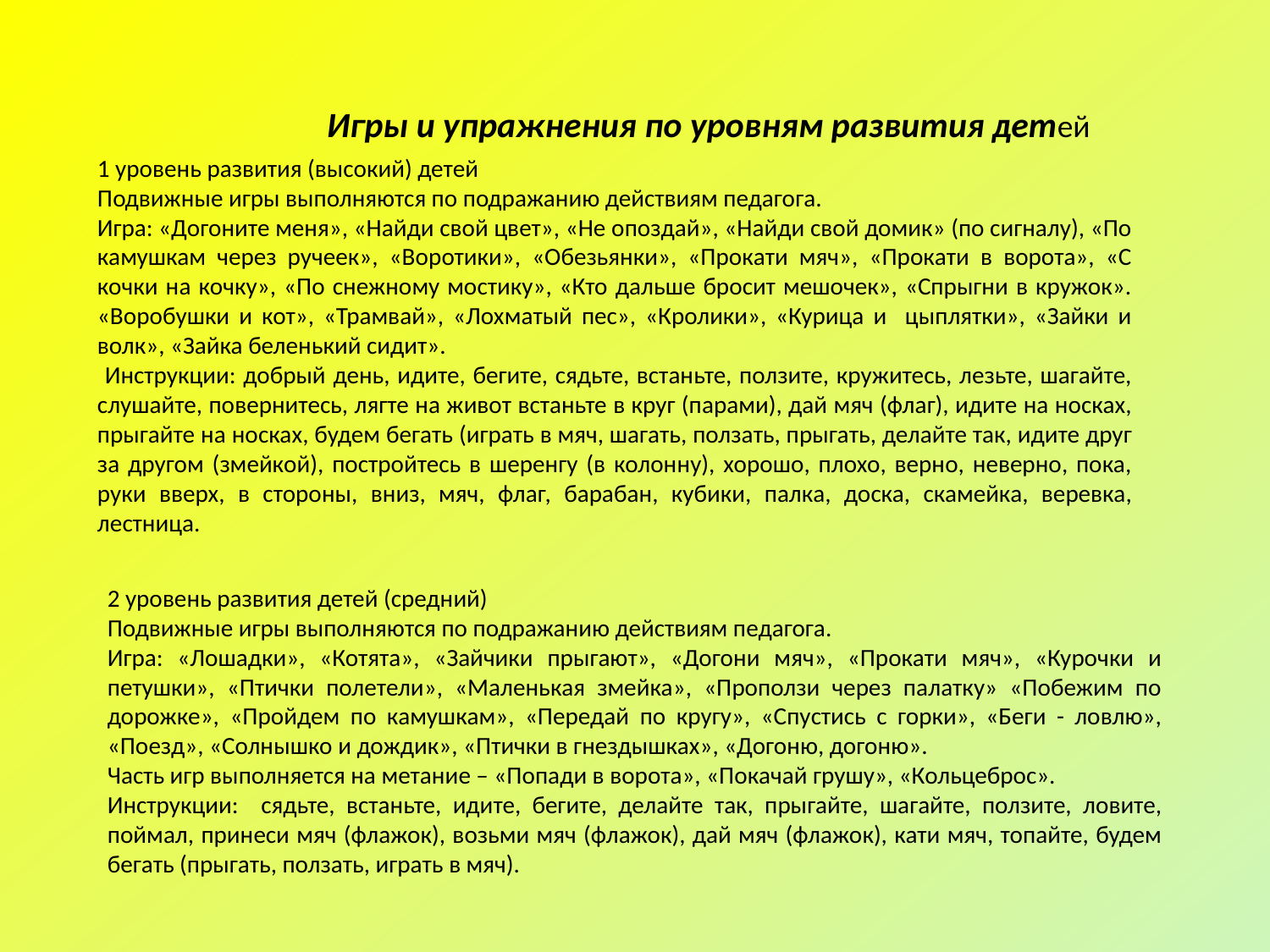

Игры и упражнения по уровням развития детей
1 уровень развития (высокий) детей
Подвижные игры выполняются по подражанию действиям педагога.
Игра: «Догоните меня», «Найди свой цвет», «Не опоздай», «Найди свой домик» (по сигналу), «По камушкам через ручеек», «Воротики», «Обезьянки», «Прокати мяч», «Прокати в ворота», «С кочки на кочку», «По снежному мостику», «Кто дальше бросит мешочек», «Спрыгни в кружок». «Воробушки и кот», «Трамвай», «Лохматый пес», «Кролики», «Курица и  цыплятки», «Зайки и волк», «Зайка беленький сидит».
 Инструкции: добрый день, идите, бегите, сядьте, встаньте, ползите, кружитесь, лезьте, шагайте, слушайте, повернитесь, лягте на живот встаньте в круг (парами), дай мяч (флаг), идите на носках, прыгайте на носках, будем бегать (играть в мяч, шагать, ползать, прыгать, делайте так, идите друг за другом (змейкой), постройтесь в шеренгу (в колонну), хорошо, плохо, верно, неверно, пока, руки вверх, в стороны, вниз, мяч, флаг, барабан, кубики, палка, доска, скамейка, веревка, лестница.
2 уровень развития детей (средний)
Подвижные игры выполняются по подражанию действиям педагога.
Игра: «Лошадки», «Котята», «Зайчики прыгают», «Догони мяч», «Прокати мяч», «Курочки и петушки», «Птички полетели», «Маленькая змейка», «Проползи через палатку» «Побежим по дорожке», «Пройдем по камушкам», «Передай по кругу», «Спустись с горки», «Беги - ловлю», «Поезд», «Солнышко и дождик», «Птички в гнездышках», «Догоню, догоню».
Часть игр выполняется на метание – «Попади в ворота», «Покачай грушу», «Кольцеброс».
Инструкции:  сядьте, встаньте, идите, бегите, делайте так, прыгайте, шагайте, ползите, ловите, поймал, принеси мяч (флажок), возьми мяч (флажок), дай мяч (флажок), кати мяч, топайте, будем бегать (прыгать, ползать, играть в мяч).